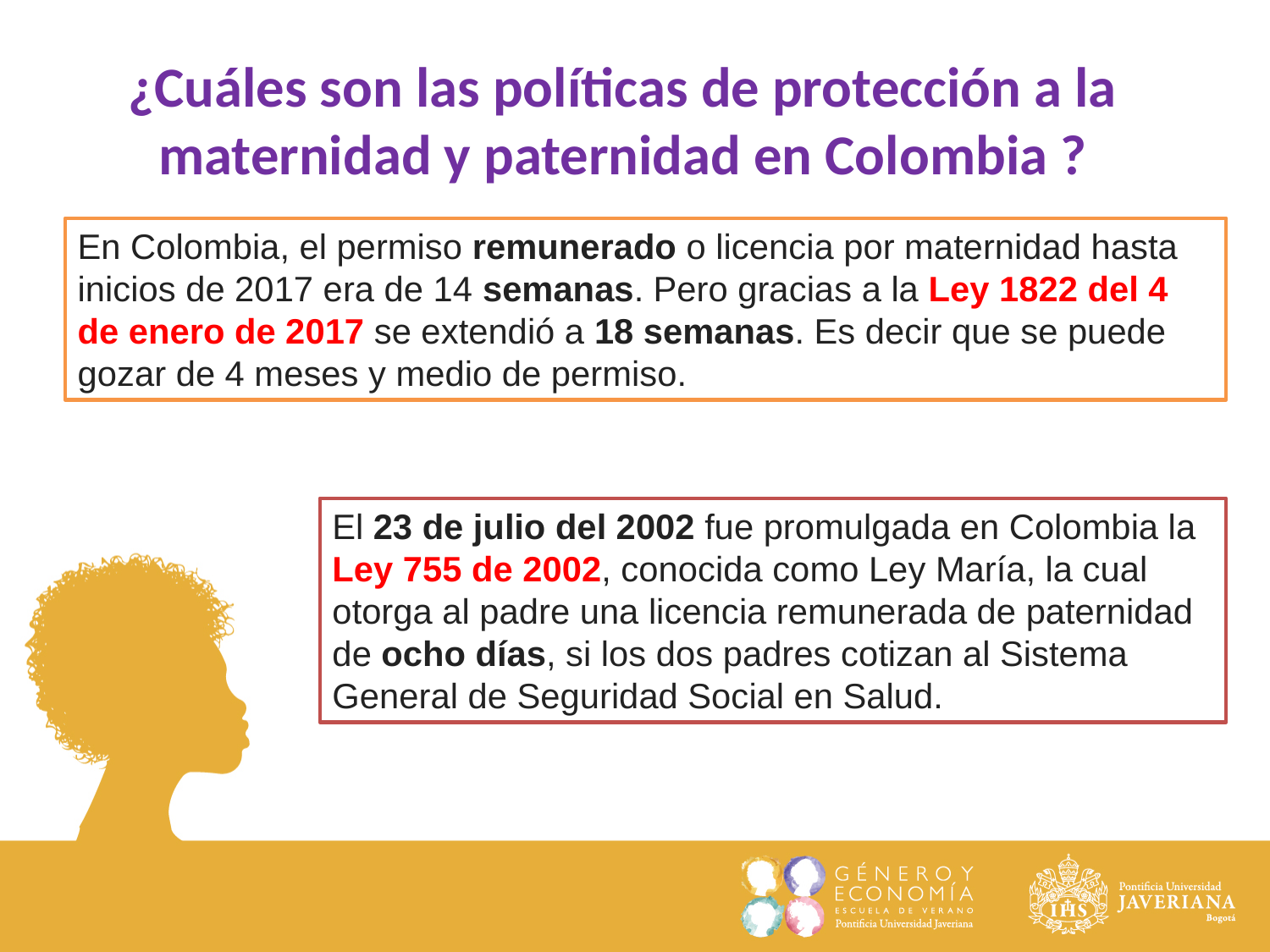

¿Cuáles son las políticas de protección a la maternidad y paternidad en Colombia ?
En Colombia, el permiso remunerado o licencia por maternidad hasta inicios de 2017 era de 14 semanas. Pero gracias a la Ley 1822 del 4 de enero de 2017 se extendió a 18 semanas. Es decir que se puede  gozar de 4 meses y medio de permiso.
El 23 de julio del 2002 fue promulgada en Colombia la Ley 755 de 2002, conocida como Ley María, la cual otorga al padre una licencia remunerada de paternidad de ocho días, si los dos padres cotizan al Sistema General de Seguridad Social en Salud.